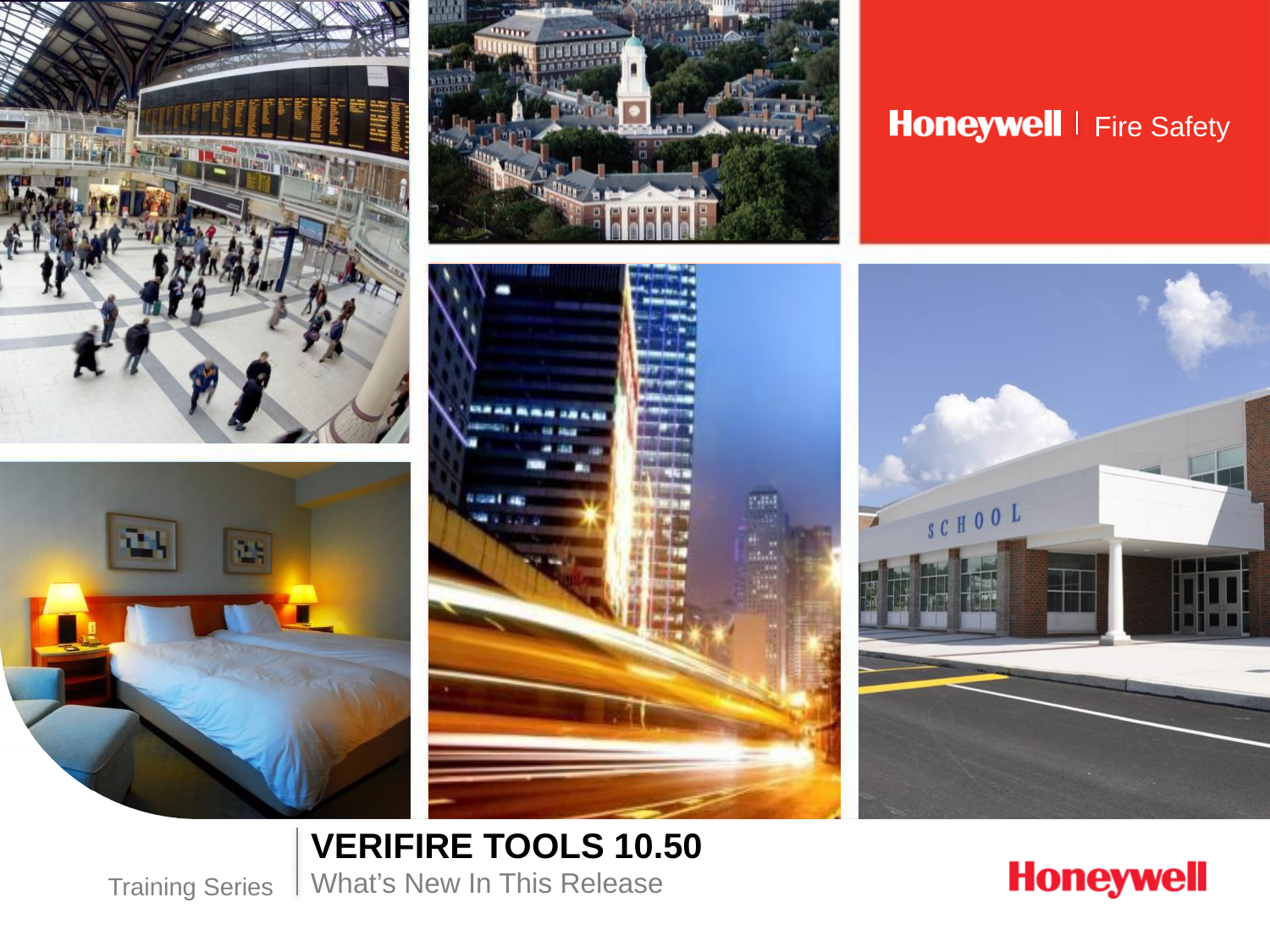

VeriFire Tools 10.50
What’s New In This Release
Training Series